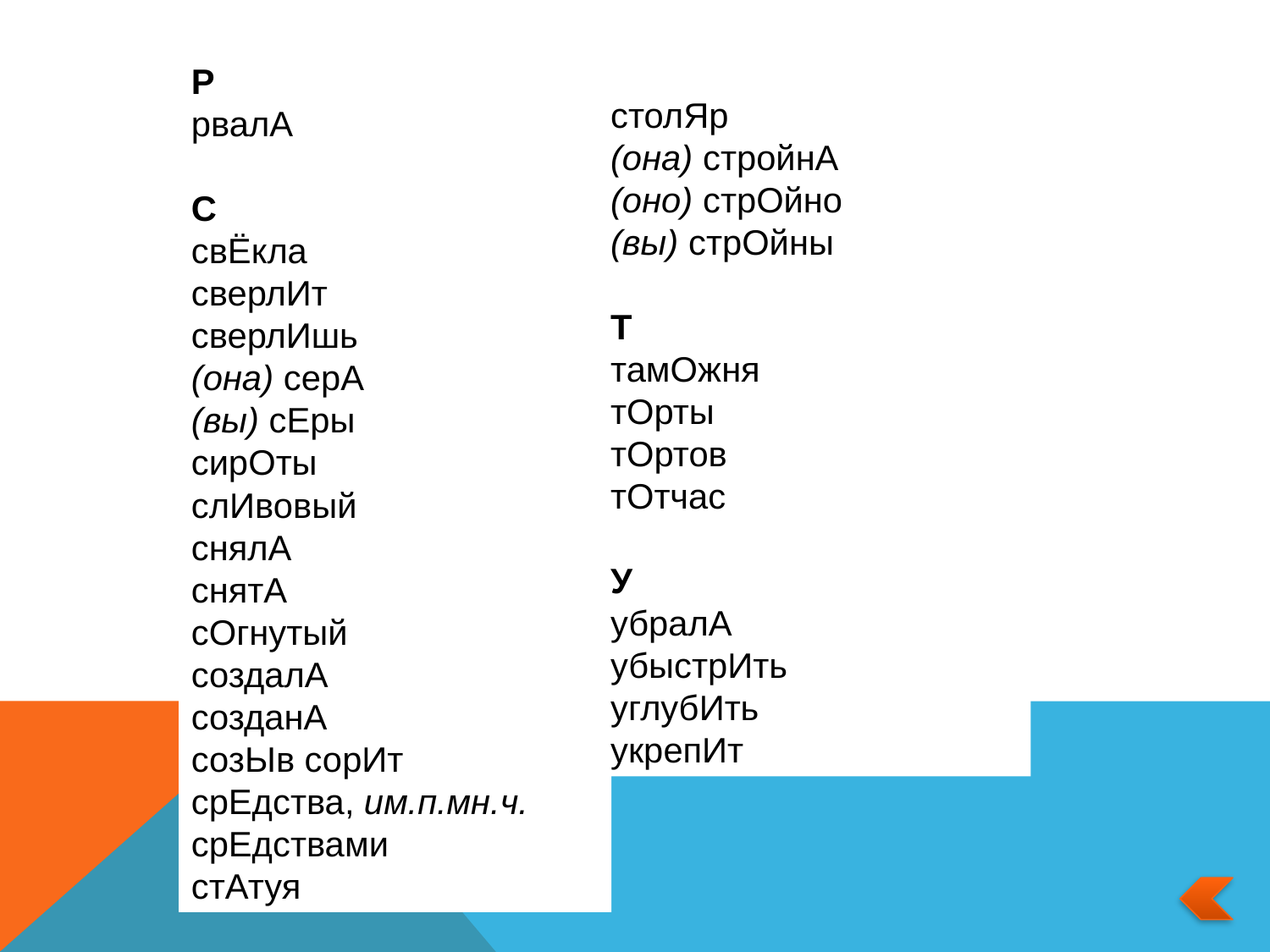

Р
рвалА
С
свЁкла
сверлИт
сверлИшь
(она) серА
(вы) сЕры
сирОты
слИвовый
снялА
снятА
сОгнутый
создалА
созданА
созЫв сорИт
срЕдства, им.п.мн.ч.
срЕдствами
стАтуя
столЯр
(она) стройнА
(оно) стрОйно
(вы) стрОйны
Т
тамОжня
тОрты
тОртов
тОтчас

У
убралА
убыстрИть
углубИть
укрепИт